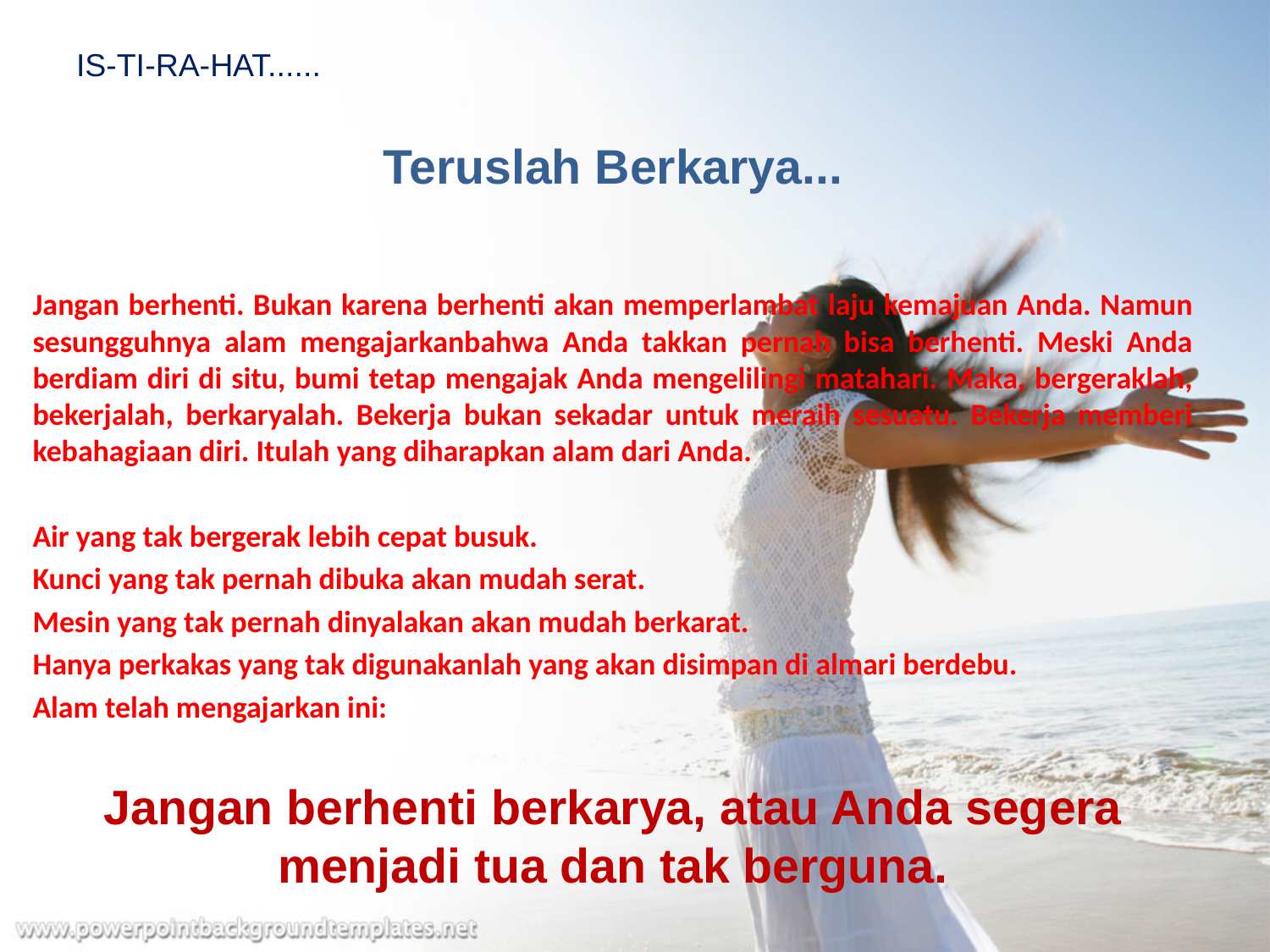

# IS-TI-RA-HAT......
Teruslah Berkarya...

Jangan berhenti. Bukan karena berhenti akan memperlambat laju kemajuan Anda. Namun sesungguhnya alam mengajarkanbahwa Anda takkan pernah bisa berhenti. Meski Anda berdiam diri di situ, bumi tetap mengajak Anda mengelilingi matahari. Maka, bergeraklah, bekerjalah, berkaryalah. Bekerja bukan sekadar untuk meraih sesuatu. Bekerja memberi kebahagiaan diri. Itulah yang diharapkan alam dari Anda.

Air yang tak bergerak lebih cepat busuk.
Kunci yang tak pernah dibuka akan mudah serat.
Mesin yang tak pernah dinyalakan akan mudah berkarat.
Hanya perkakas yang tak digunakanlah yang akan disimpan di almari berdebu.
Alam telah mengajarkan ini:

Jangan berhenti berkarya, atau Anda segera menjadi tua dan tak berguna.